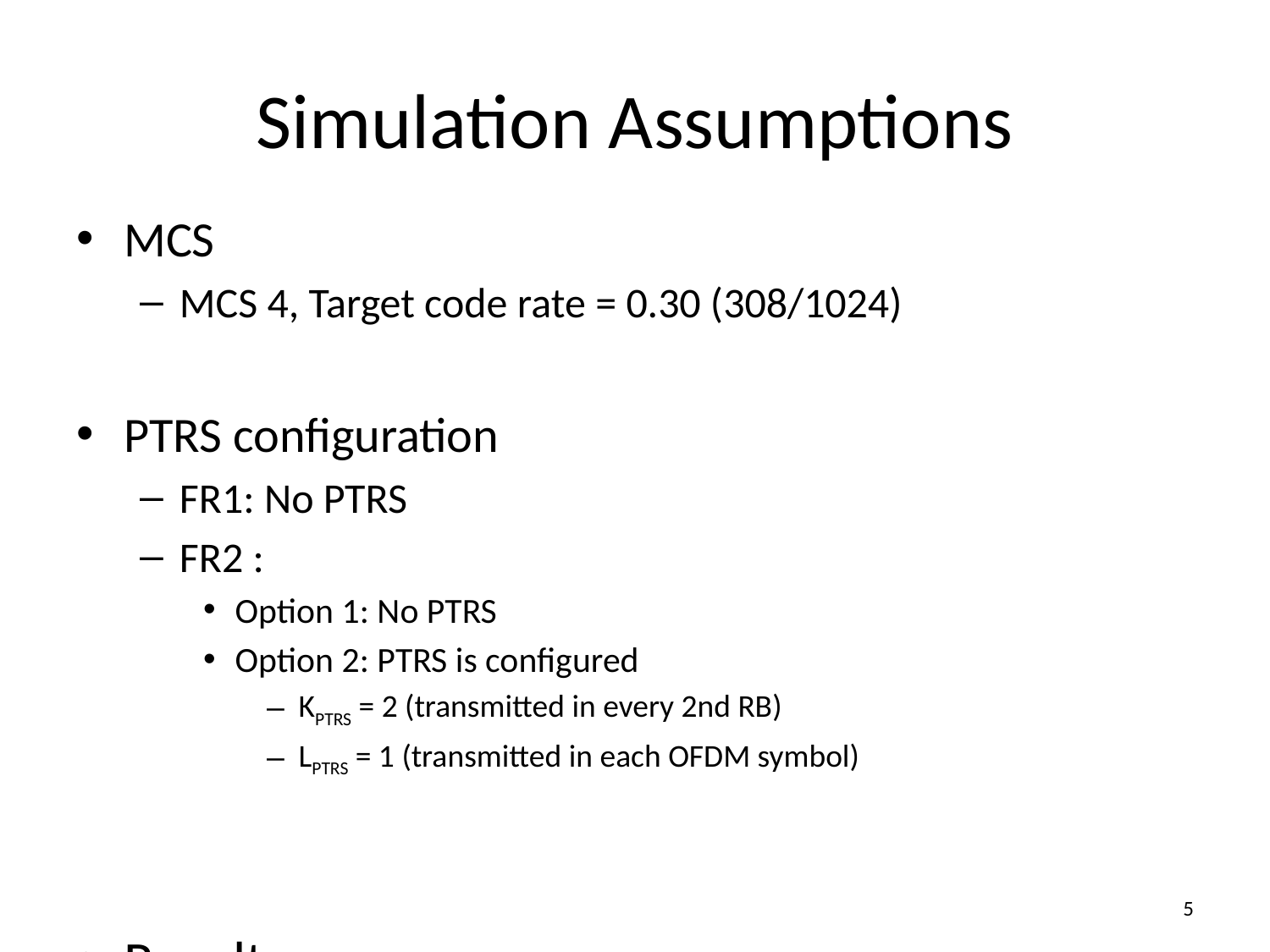

# Simulation Assumptions
MCS
MCS 4, Target code rate = 0.30 (308/1024)

PTRS configuration
FR1: No PTRS
FR2 :
Option 1: No PTRS
Option 2: PTRS is configured
KPTRS = 2 (transmitted in every 2nd RB)
LPTRS = 1 (transmitted in each OFDM symbol)

Results
Practical channel estimation simulation results are provided for next Feb. meeting

5